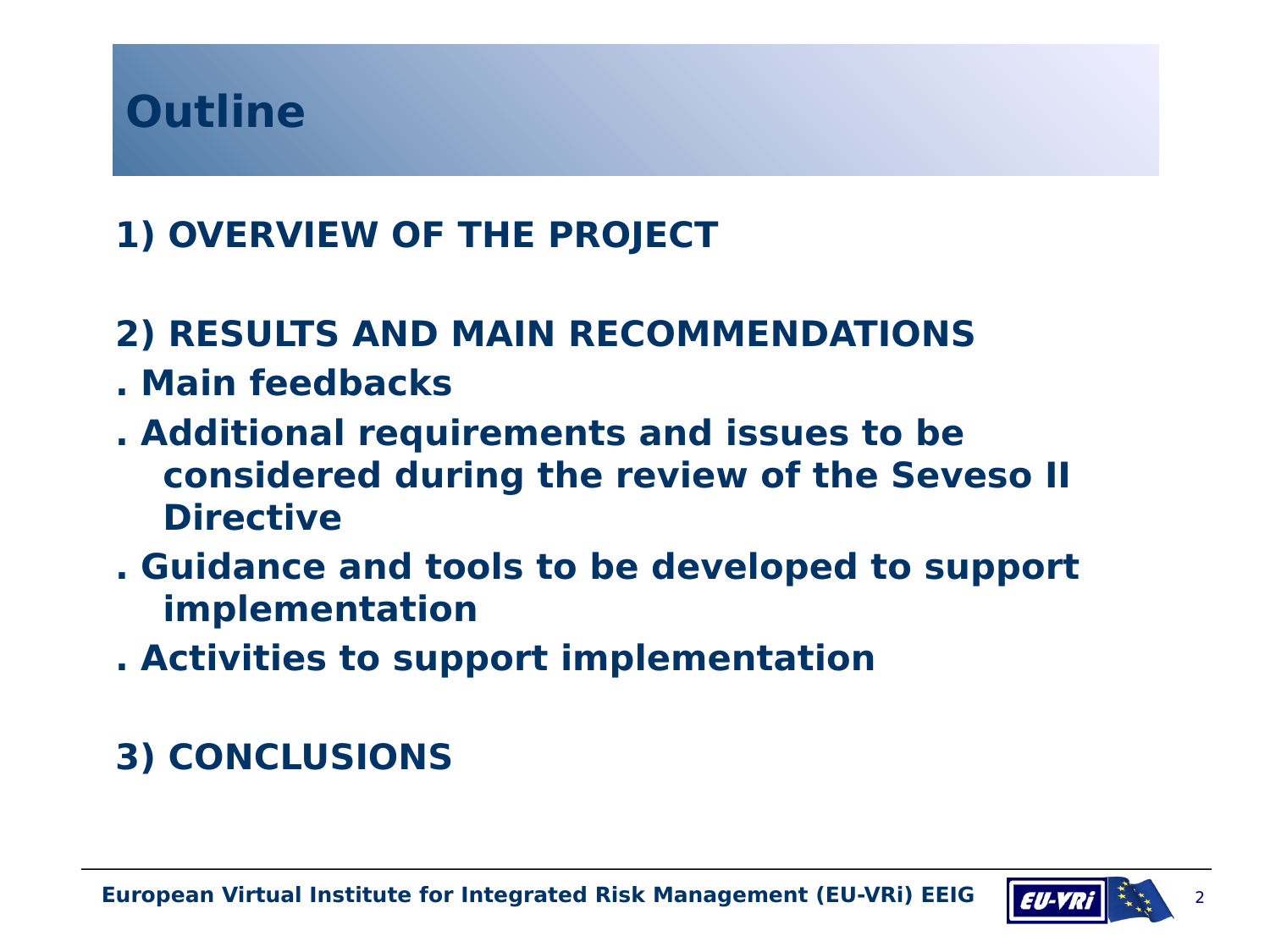

# Outline
1) OVERVIEW OF THE PROJECT

2) RESULTS AND MAIN RECOMMENDATIONS
. Main feedbacks
. Additional requirements and issues to be considered during the review of the Seveso II Directive
. Guidance and tools to be developed to support implementation
. Activities to support implementation

3) CONCLUSIONS